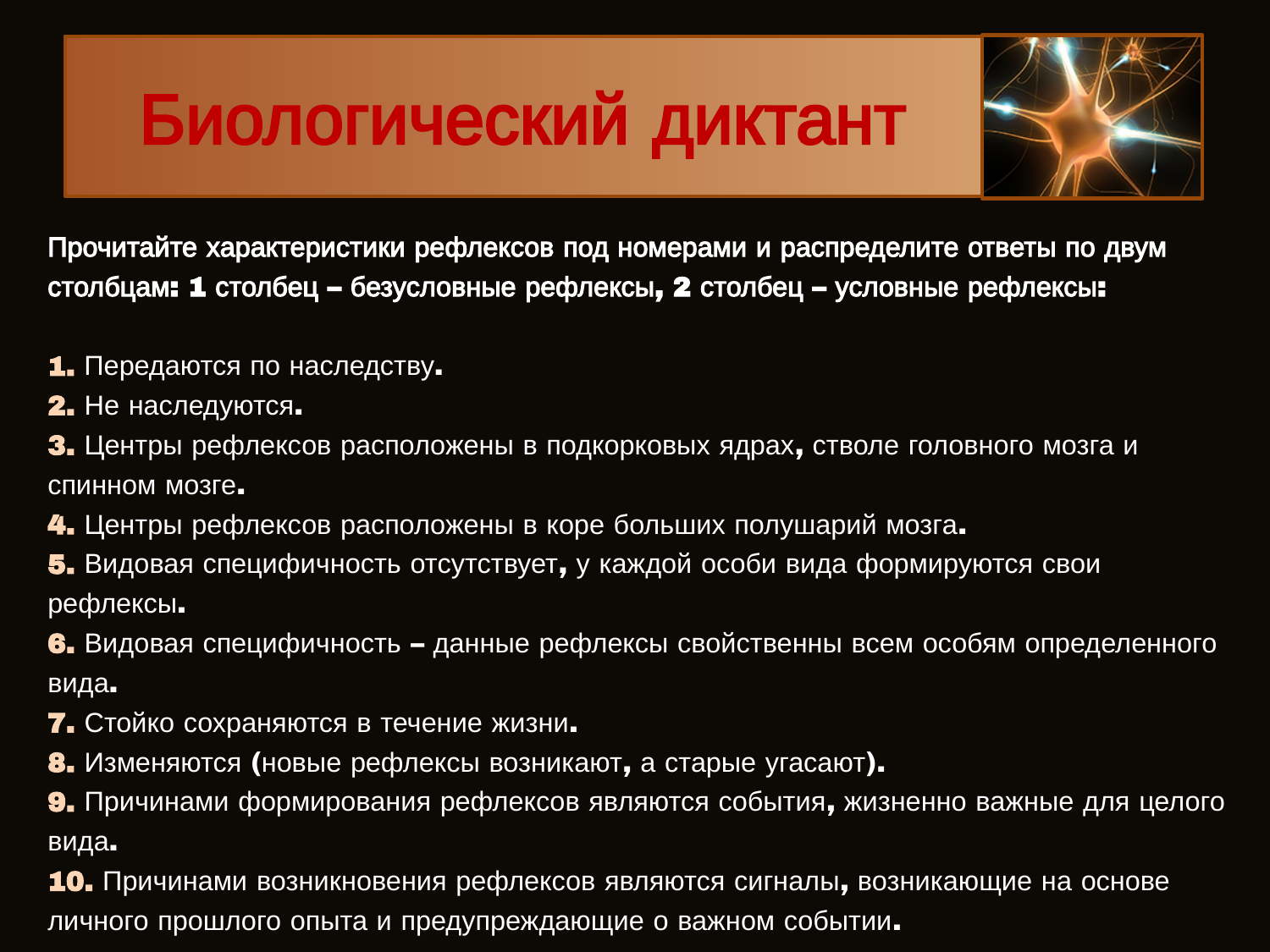

# Биологический диктант
Прочитайте характеристики рефлексов под номерами и распределите ответы по двум столбцам: 1 столбец – безусловные рефлексы, 2 столбец – условные рефлексы:

1. Передаются по наследству.
2. Не наследуются.
3. Центры рефлексов расположены в подкорковых ядрах, стволе головного мозга и спинном мозге.
4. Центры рефлексов расположены в коре больших полушарий мозга.
5. Видовая специфичность отсутствует, у каждой особи вида формируются свои рефлексы.
6. Видовая специфичность – данные рефлексы свойственны всем особям определенного вида.
7. Стойко сохраняются в течение жизни.
8. Изменяются (новые рефлексы возникают, а старые угасают).
9. Причинами формирования рефлексов являются события, жизненно важные для целого вида.
10. Причинами возникновения рефлексов являются сигналы, возникающие на основе личного прошлого опыта и предупреждающие о важном событии.